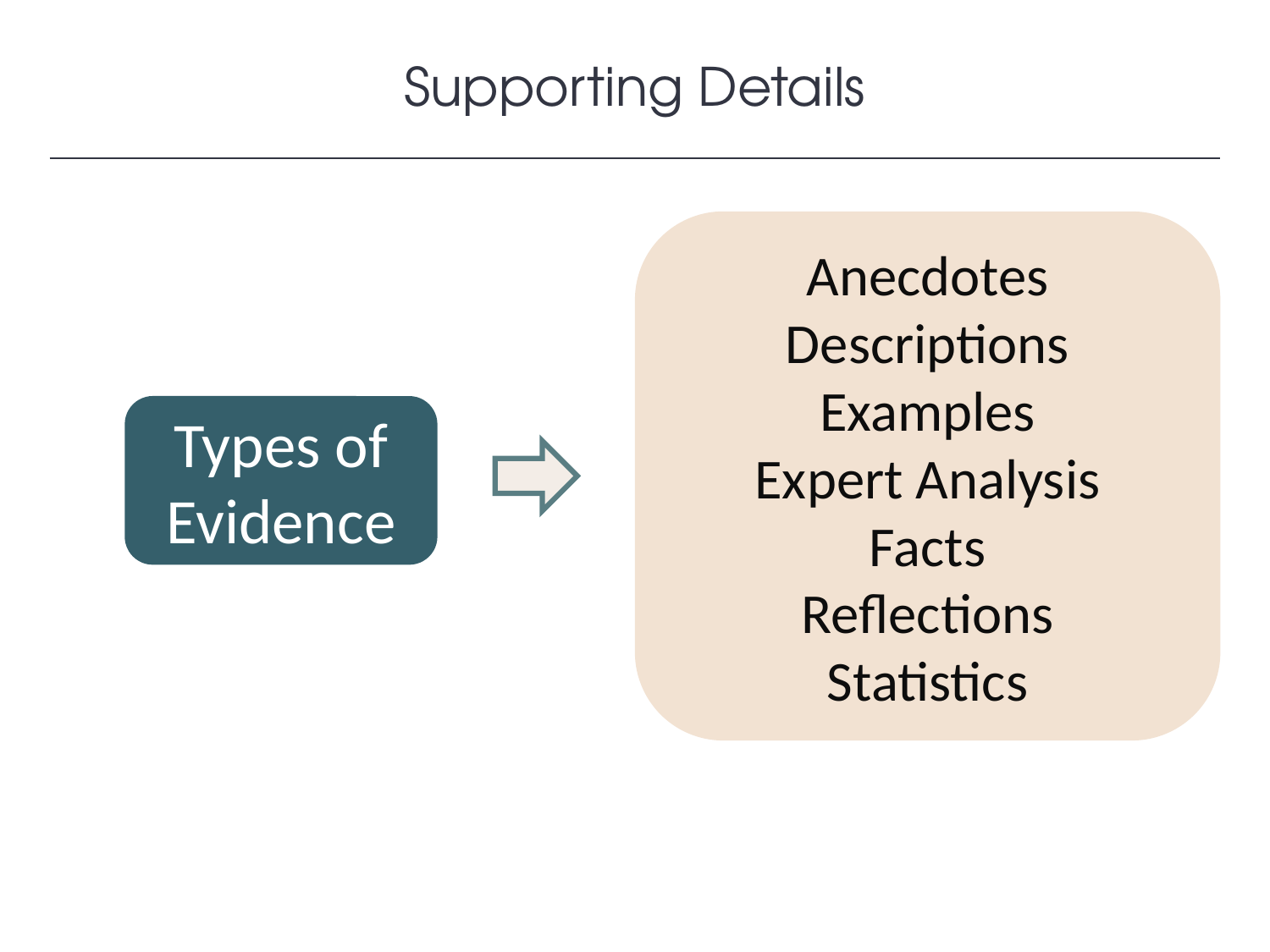

Supporting Details
HAWKES LEARNING
Anecdotes
Descriptions
Examples
Expert Analysis
Facts
Reflections
Statistics
Types of Evidence